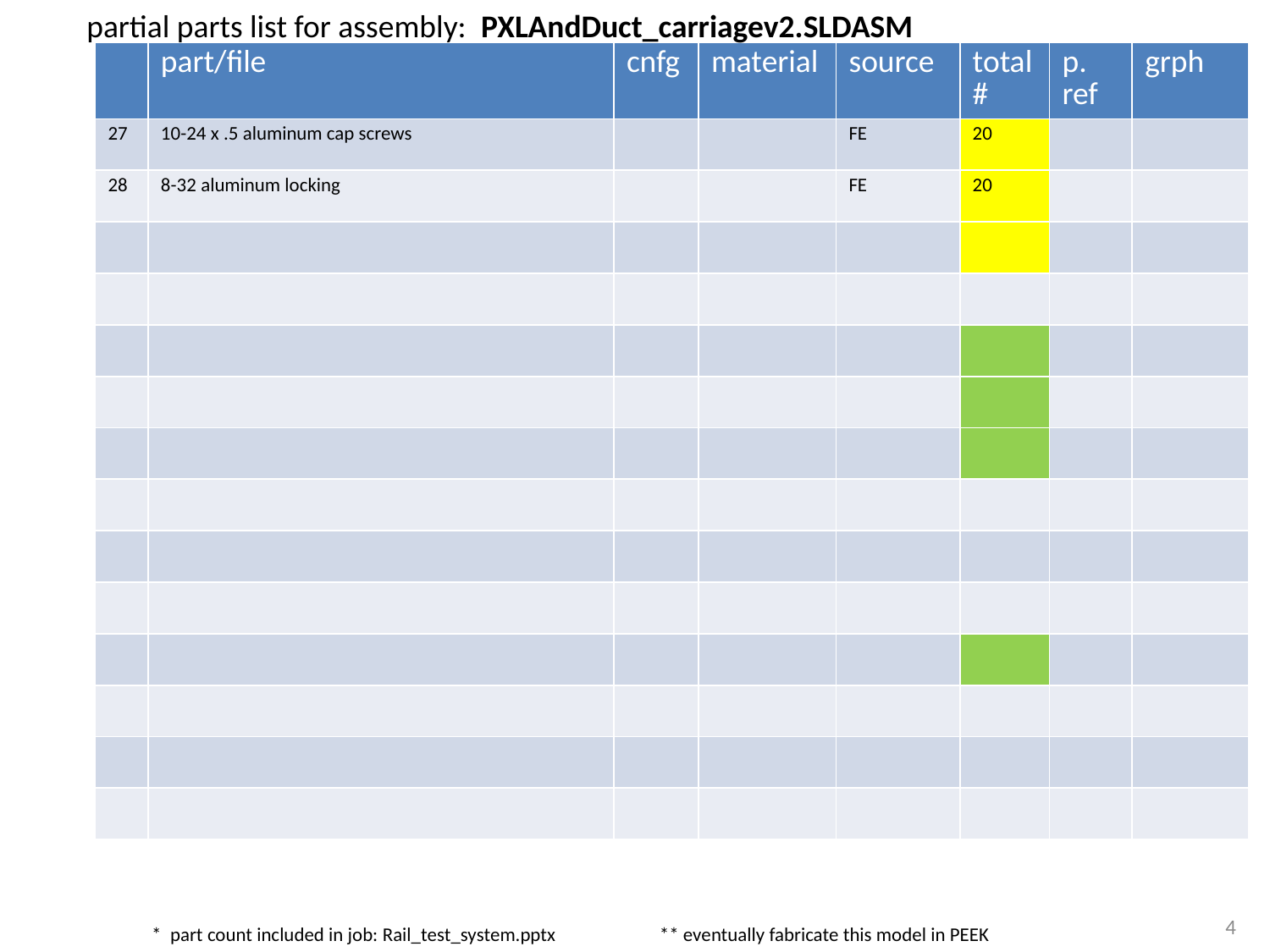

partial parts list for assembly:  PXLAndDuct_carriagev2.SLDASM

|  | part/file | cnfg | material | source | total # | p. ref | grph |
| --- | --- | --- | --- | --- | --- | --- | --- |
| 27 | 10-24 x .5 aluminum cap screws |  |  | FE | 20 |  |  |
| 28 | 8-32 aluminum locking |  |  | FE | 20 |  |  |
|  |  |  |  |  |  |  |  |
|  |  |  |  |  |  |  |  |
|  |  |  |  |  |  |  |  |
|  |  |  |  |  |  |  |  |
|  |  |  |  |  |  |  |  |
|  |  |  |  |  |  |  |  |
|  |  |  |  |  |  |  |  |
|  |  |  |  |  |  |  |  |
|  |  |  |  |  |  |  |  |
|  |  |  |  |  |  |  |  |
|  |  |  |  |  |  |  |  |
|  |  |  |  |  |  |  |  |
4
*  part count included in job: Rail_test_system.pptx
** eventually fabricate this model in PEEK